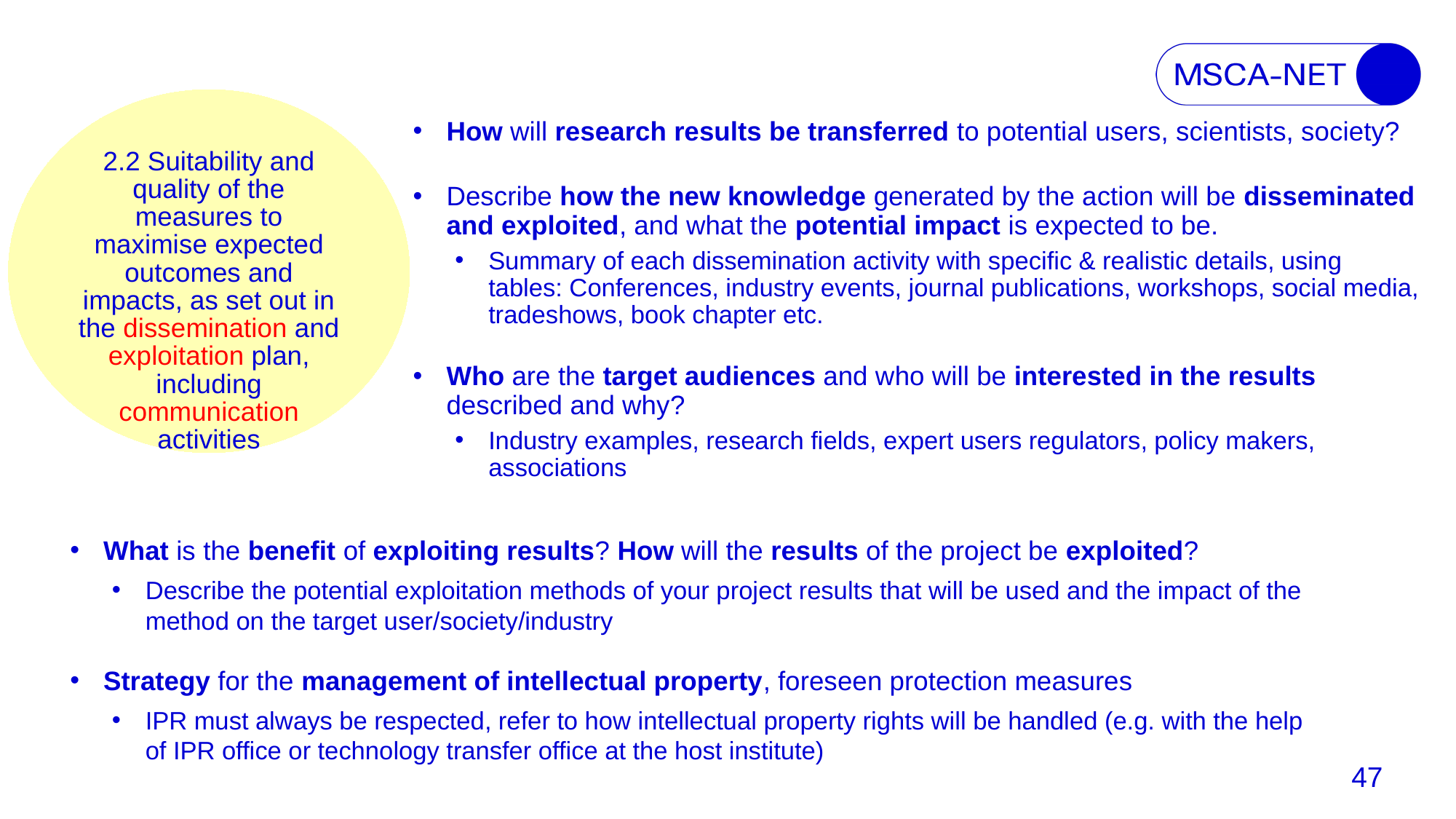

2.2 Suitability and quality of the measures to maximise expected outcomes and impacts, as set out in the dissemination and exploitation plan, including communication activities
How will research results be transferred to potential users, scientists, society?

Describe how the new knowledge generated by the action will be disseminated and exploited, and what the potential impact is expected to be.
Summary of each dissemination activity with specific & realistic details, using tables: Conferences, industry events, journal publications, workshops, social media, tradeshows, book chapter etc.

Who are the target audiences and who will be interested in the results described and why?
Industry examples, research fields, expert users regulators, policy makers, associations
What is the benefit of exploiting results? How will the results of the project be exploited?
Describe the potential exploitation methods of your project results that will be used and the impact of the method on the target user/society/industry

Strategy for the management of intellectual property, foreseen protection measures
IPR must always be respected, refer to how intellectual property rights will be handled (e.g. with the help of IPR office or technology transfer office at the host institute)

47